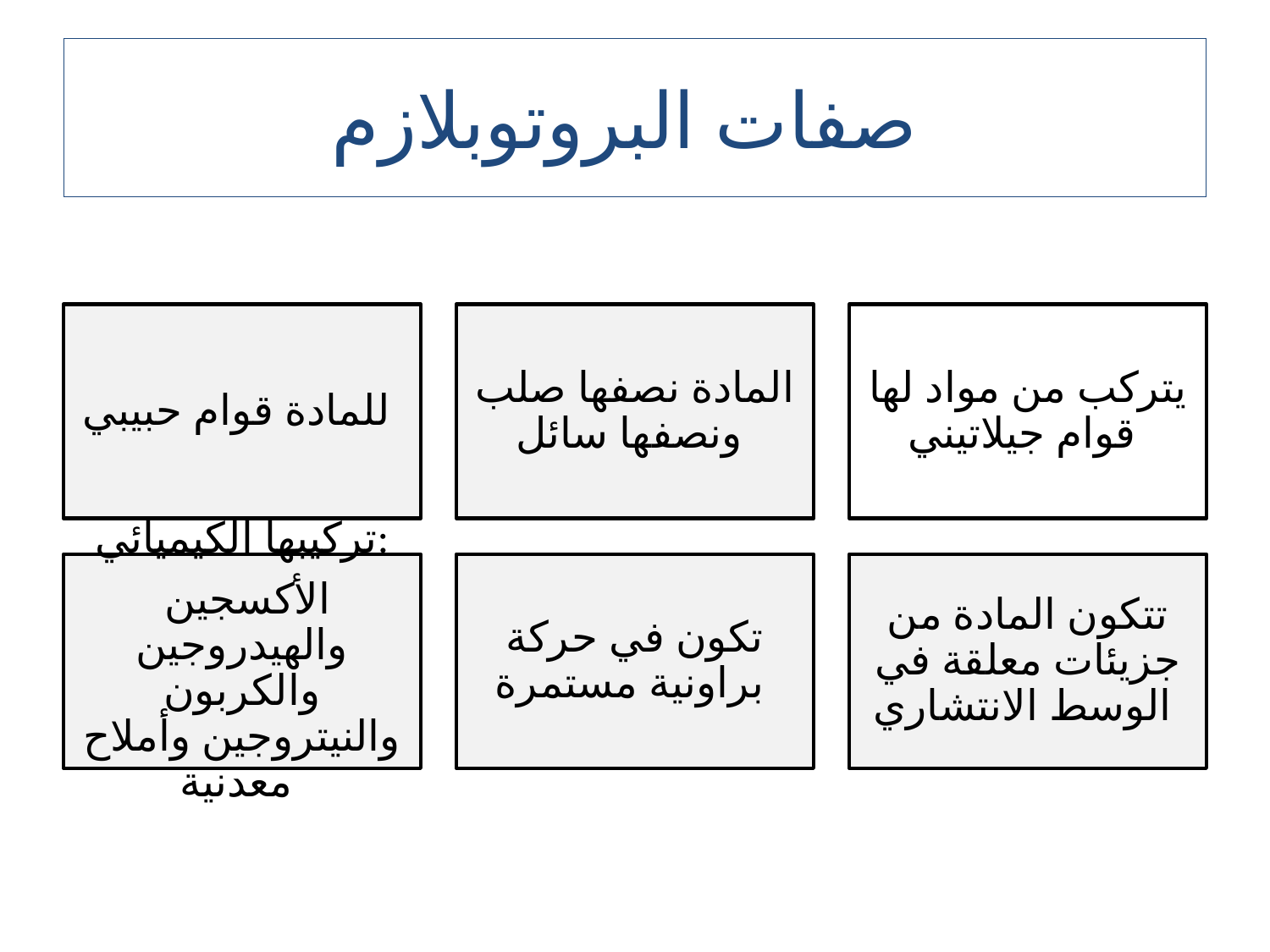

# صفات البروتوبلازم
للمادة قوام حبيبي
المادة نصفها صلب ونصفها سائل
يتركب من مواد لها قوام جيلاتيني
تركيبها الكيميائي:
 الأكسجين والهيدروجين والكربون والنيتروجين وأملاح معدنية
تكون في حركة براونية مستمرة
تتكون المادة من جزيئات معلقة في الوسط الانتشاري